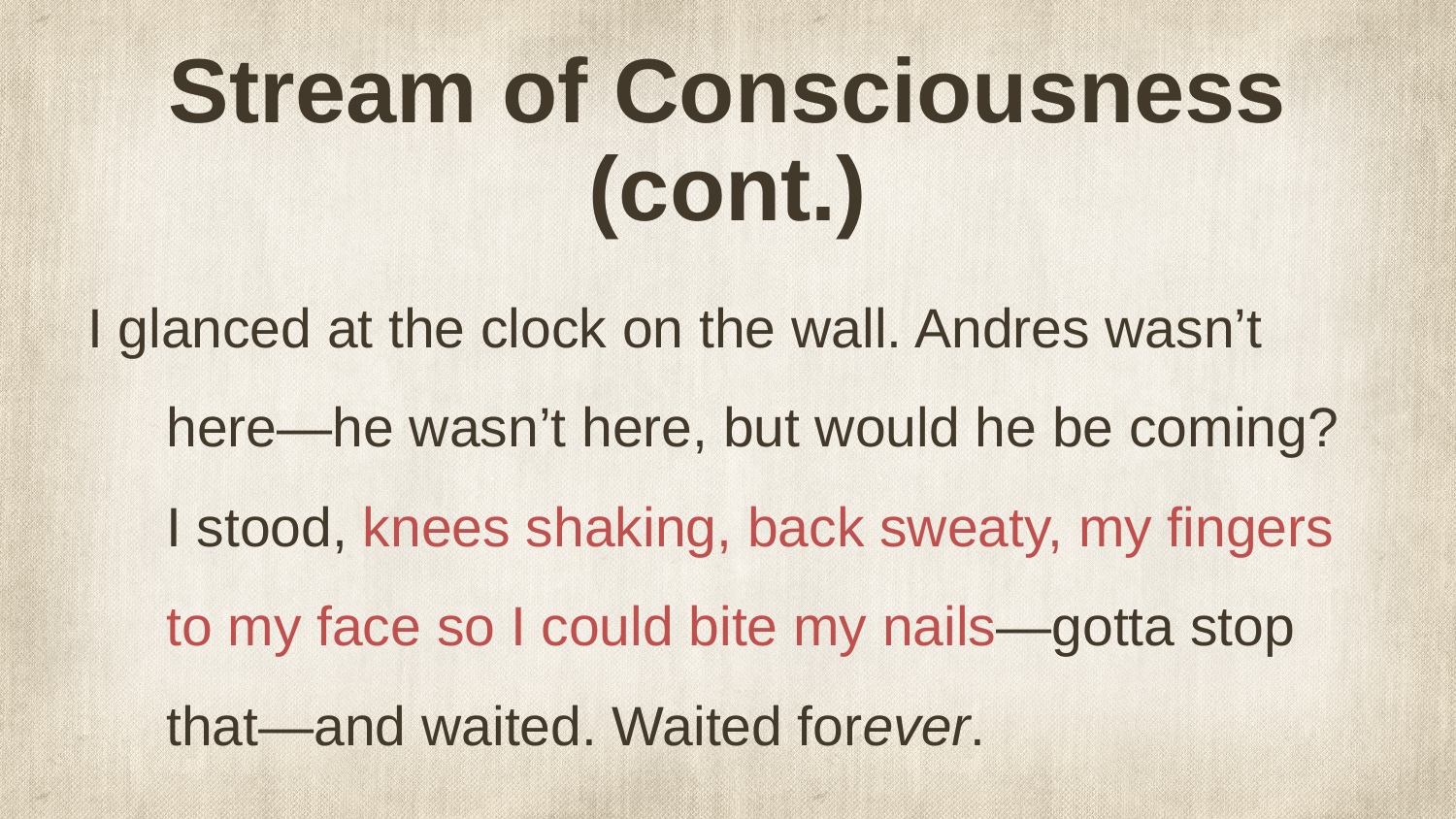

# Stream of Consciousness (cont.)
I glanced at the clock on the wall. Andres wasn’t here—he wasn’t here, but would he be coming? I stood, knees shaking, back sweaty, my fingers to my face so I could bite my nails—gotta stop that—and waited. Waited forever.